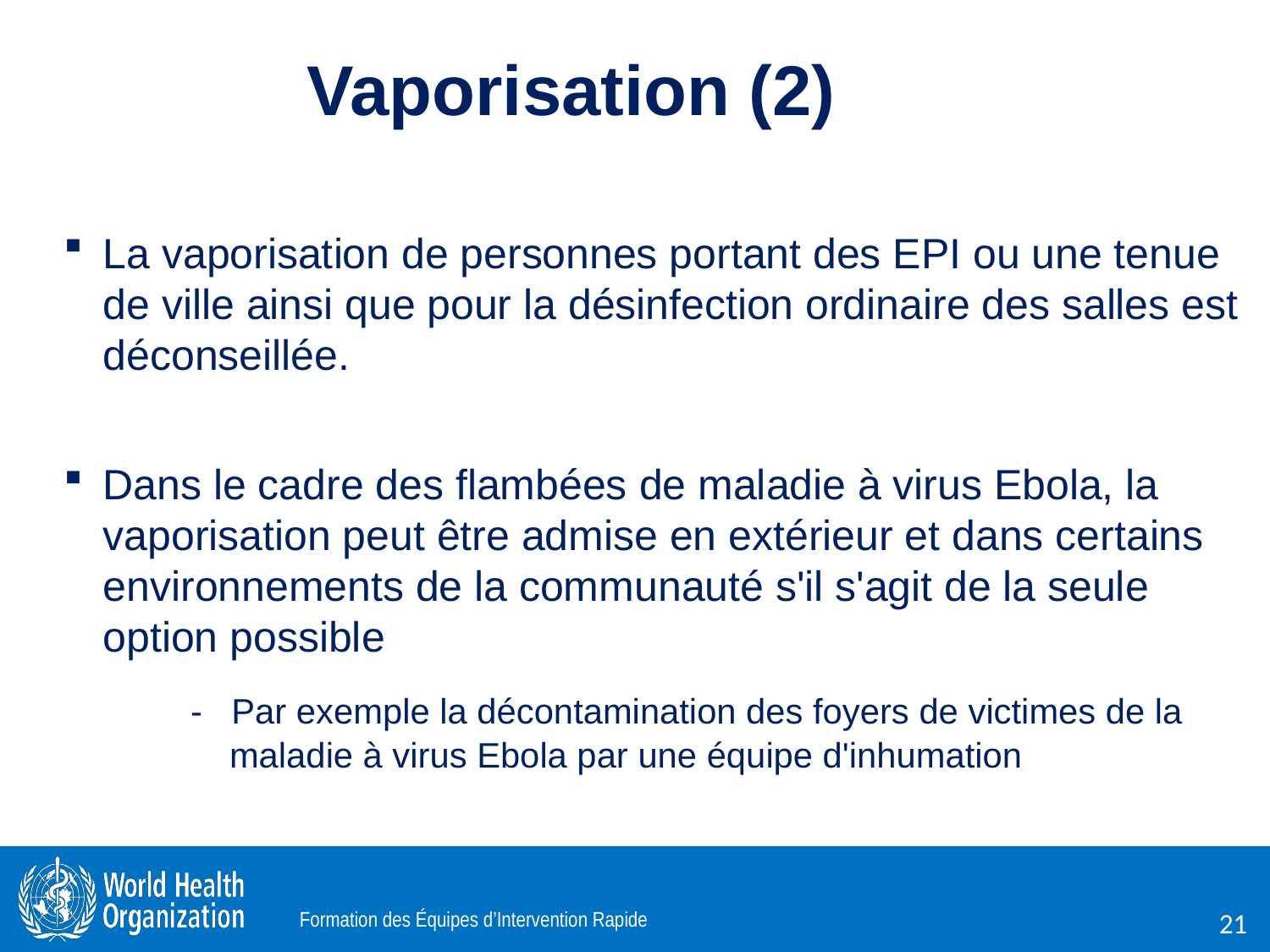

Vaporisation (2)
La vaporisation de personnes portant des EPI ou une tenue de ville ainsi que pour la désinfection ordinaire des salles est déconseillée.

Dans le cadre des flambées de maladie à virus Ebola, la vaporisation peut être admise en extérieur et dans certains environnements de la communauté s'il s'agit de la seule option possible
	-   Par exemple la décontamination des foyers de victimes de la
	    maladie à virus Ebola par une équipe d'inhumation